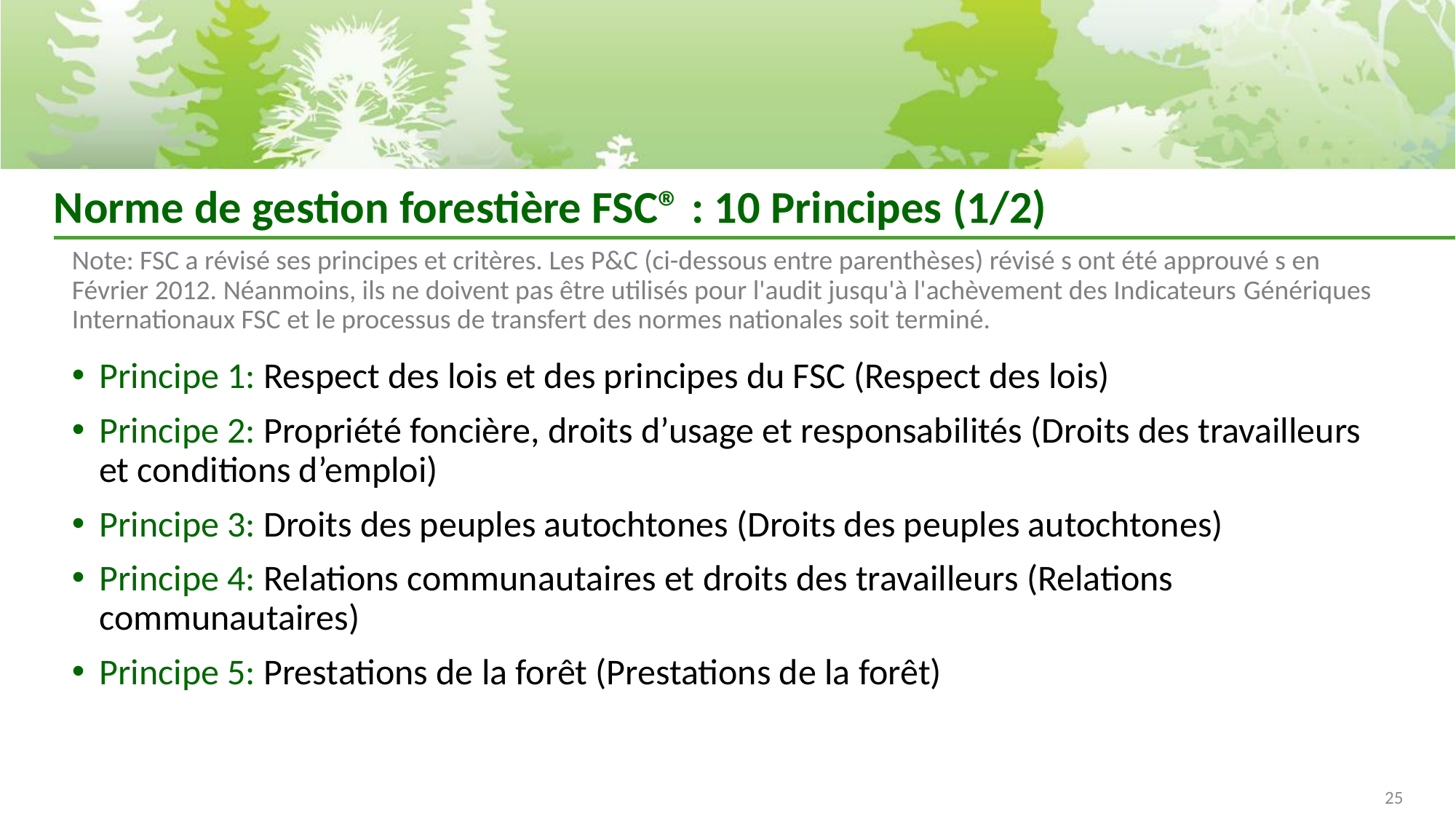

# Norme de gestion forestière FSC® : 10 Principes (1/2)
Note: FSC a révisé ses principes et critères. Les P&C (ci-dessous entre parenthèses) révisé s ont été approuvé s en Février 2012. Néanmoins, ils ne doivent pas être utilisés pour l'audit jusqu'à l'achèvement des Indicateurs Génériques Internationaux FSC et le processus de transfert des normes nationales soit terminé.

Principe 1: Respect des lois et des principes du FSC (Respect des lois)
Principe 2: Propriété foncière, droits d’usage et responsabilités (Droits des travailleurs et conditions d’emploi)
Principe 3: Droits des peuples autochtones (Droits des peuples autochtones)
Principe 4: Relations communautaires et droits des travailleurs (Relations communautaires)
Principe 5: Prestations de la forêt (Prestations de la forêt)
25